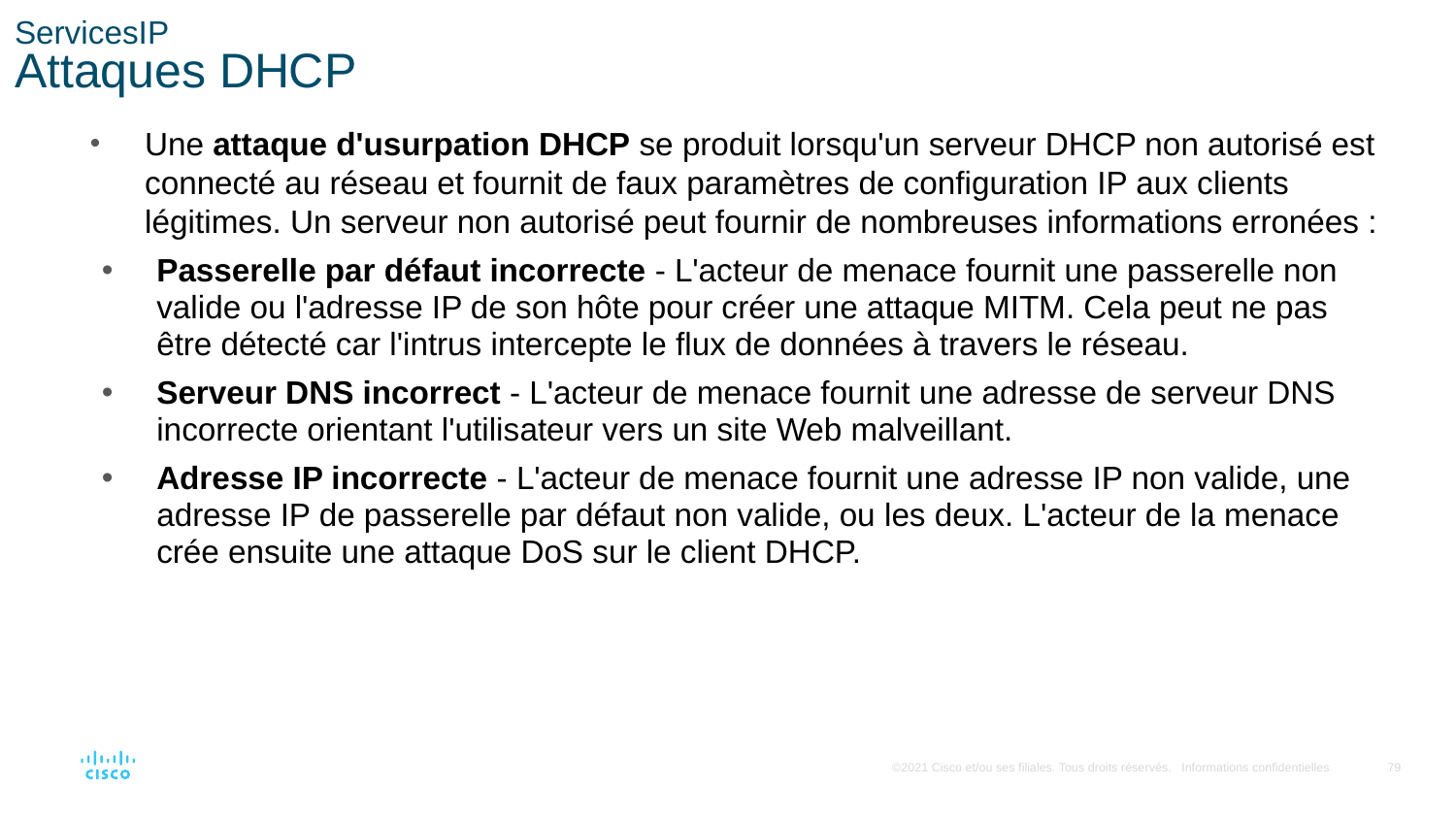

# ServicesIP Attaques DHCP
Une attaque d'usurpation DHCP se produit lorsqu'un serveur DHCP non autorisé est connecté au réseau et fournit de faux paramètres de configuration IP aux clients légitimes. Un serveur non autorisé peut fournir de nombreuses informations erronées :
Passerelle par défaut incorrecte - L'acteur de menace fournit une passerelle non valide ou l'adresse IP de son hôte pour créer une attaque MITM. Cela peut ne pas être détecté car l'intrus intercepte le flux de données à travers le réseau.
Serveur DNS incorrect - L'acteur de menace fournit une adresse de serveur DNS incorrecte orientant l'utilisateur vers un site Web malveillant.
Adresse IP incorrecte - L'acteur de menace fournit une adresse IP non valide, une adresse IP de passerelle par défaut non valide, ou les deux. L'acteur de la menace crée ensuite une attaque DoS sur le client DHCP.